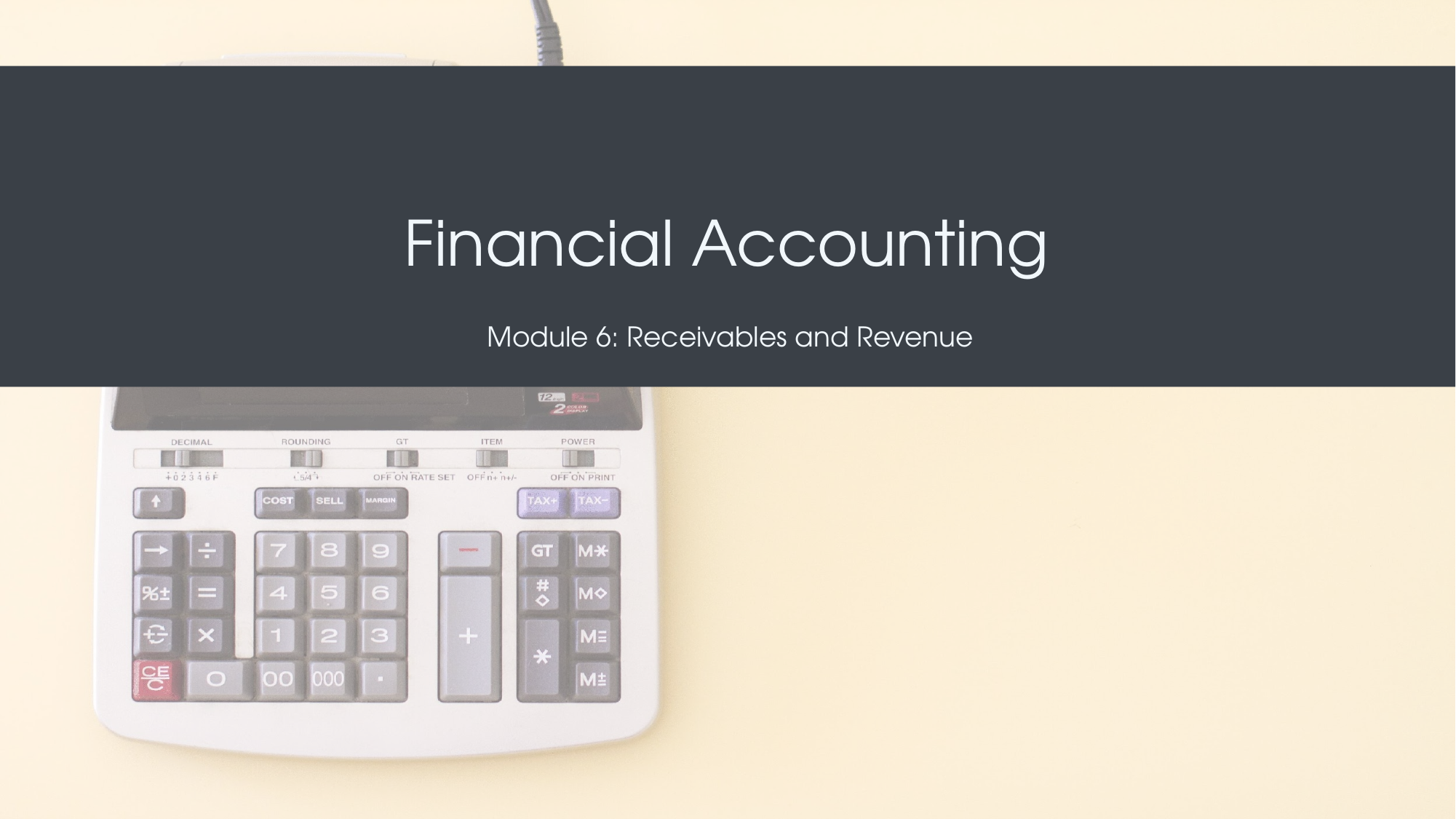

# Financial Accounting
Module 6: Receivables and Revenue